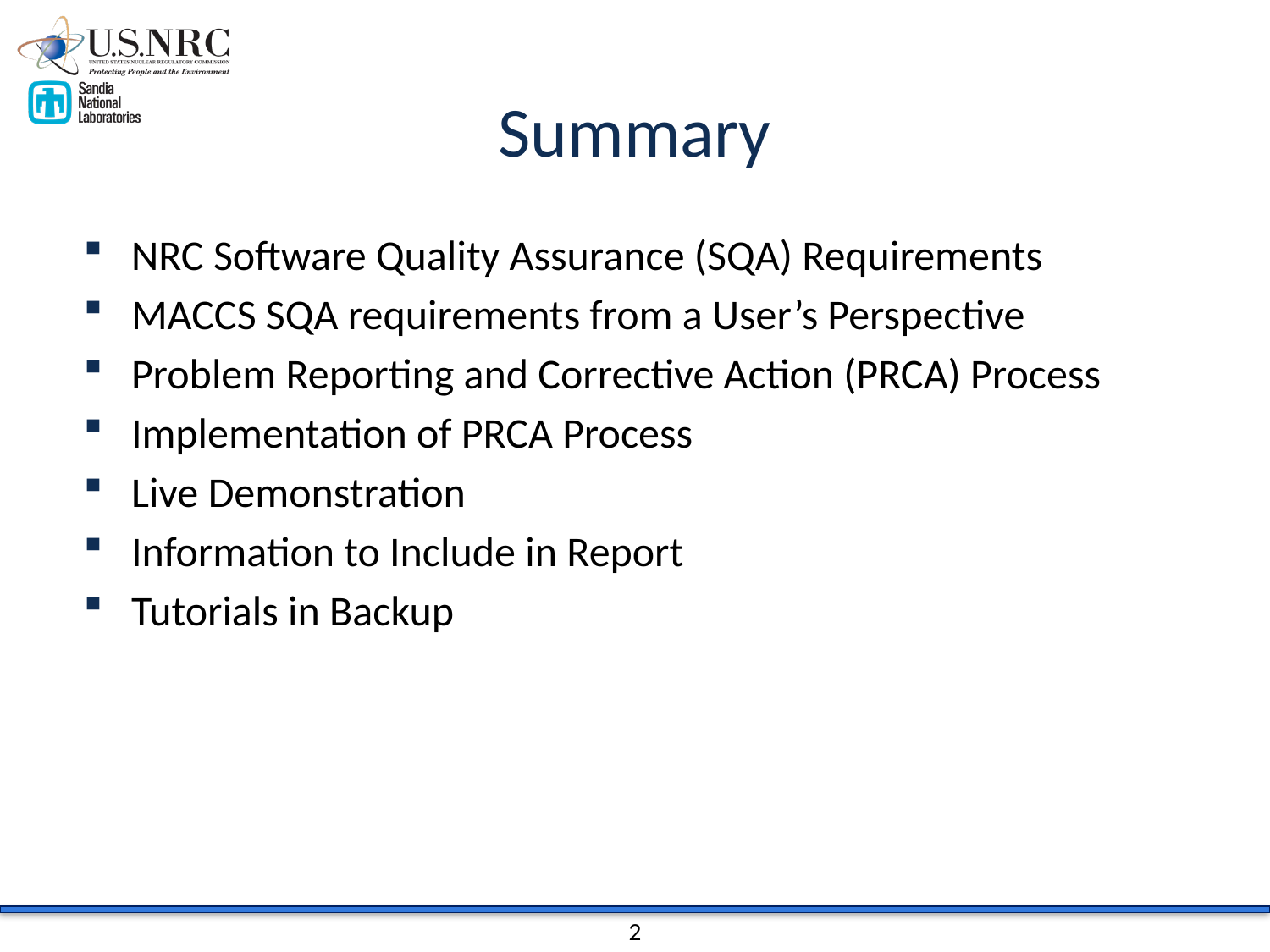

# Summary
NRC Software Quality Assurance (SQA) Requirements
MACCS SQA requirements from a User’s Perspective
Problem Reporting and Corrective Action (PRCA) Process
Implementation of PRCA Process
Live Demonstration
Information to Include in Report
Tutorials in Backup

2